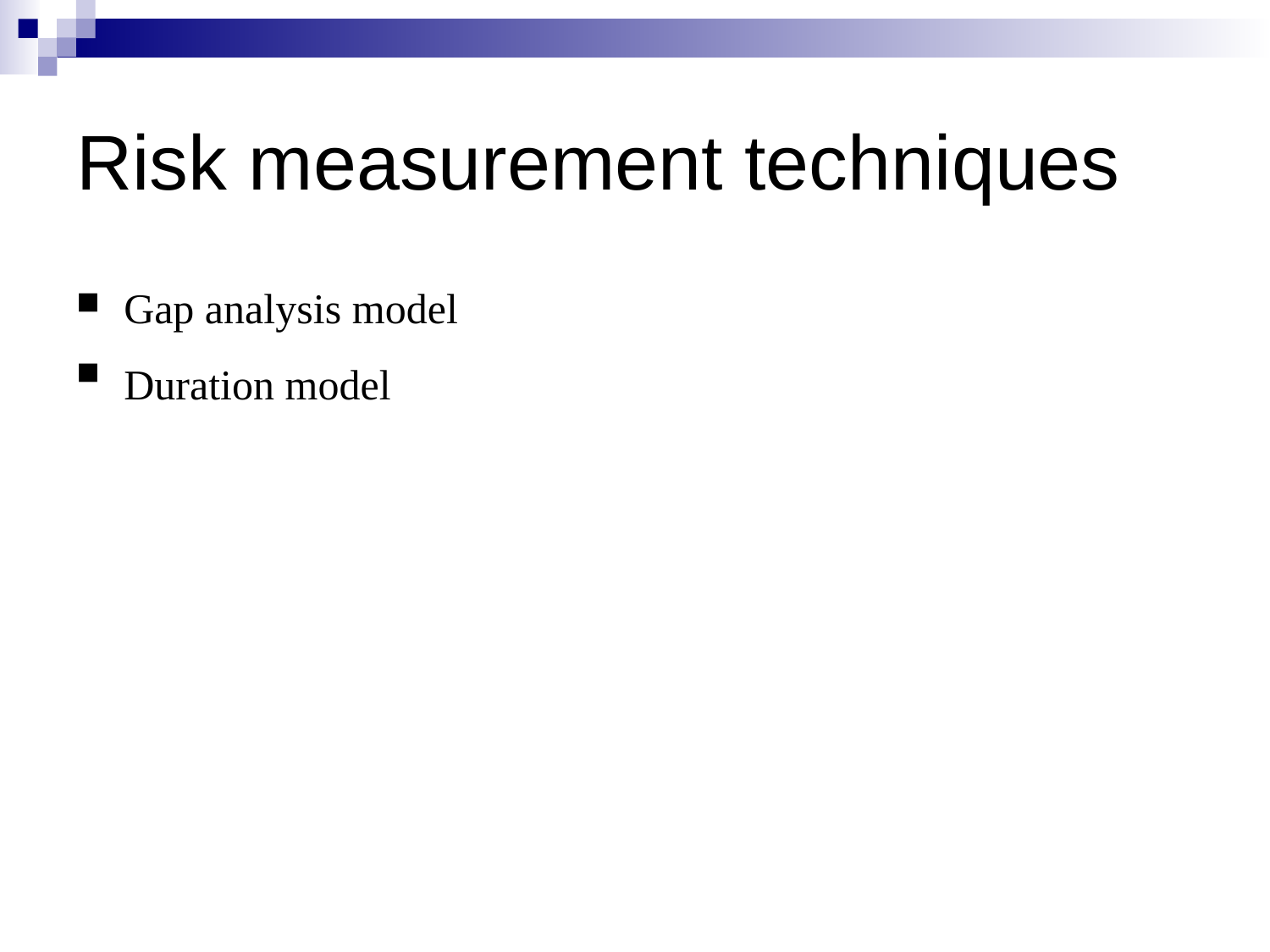

Risk measurement techniques
Gap analysis model
Duration model